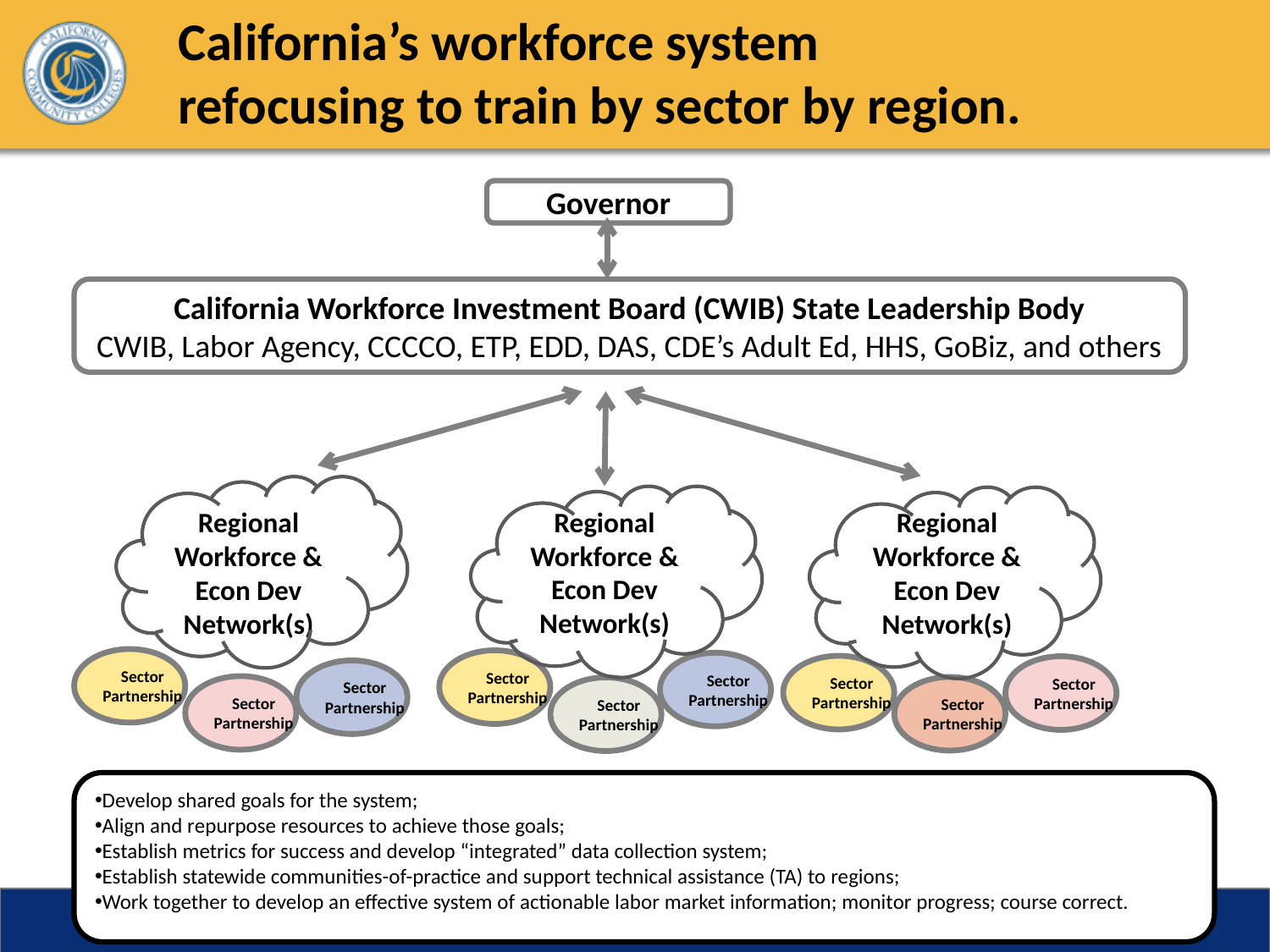

# California’s workforce system refocusing to train by sector by region.
Governor
California Workforce Investment Board (CWIB) State Leadership Body
CWIB, Labor Agency, CCCCO, ETP, EDD, DAS, CDE’s Adult Ed, HHS, GoBiz, and others

Regional Workforce & Econ Dev Network(s)

Regional Workforce & Econ Dev Network(s)

Regional Workforce & Econ Dev Network(s)
Sector
Partnership
Sector
Partnership
Sector
Partnership
Sector
Partnership
Sector
Partnership
Sector
Partnership
Sector
Partnership
Sector
Partnership
Sector
Partnership
Develop shared goals for the system;
Align and repurpose resources to achieve those goals;
Establish metrics for success and develop “integrated” data collection system;
Establish statewide communities-of-practice and support technical assistance (TA) to regions;
Work together to develop an effective system of actionable labor market information; monitor progress; course correct.